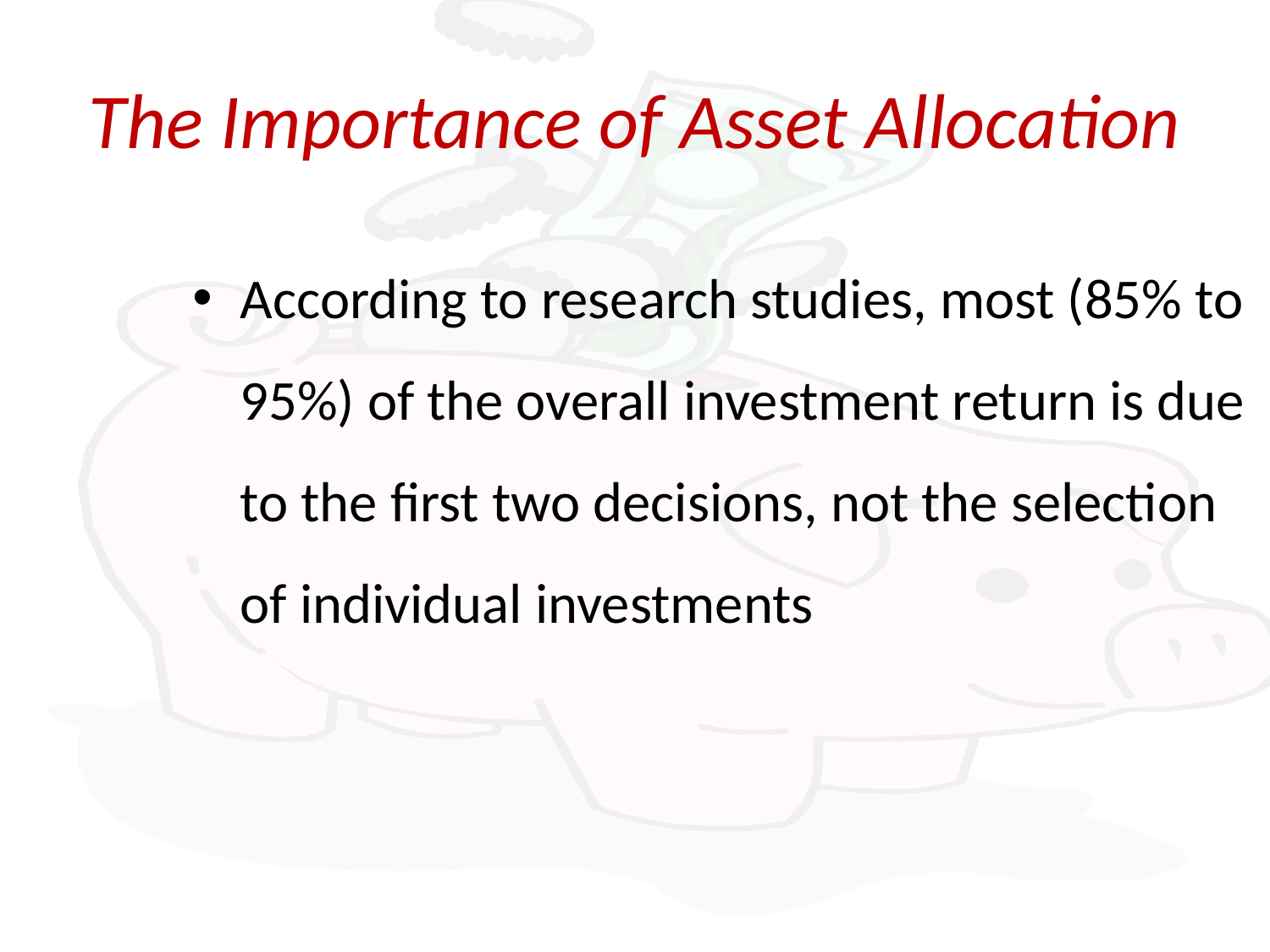

# The Importance of Asset Allocation
According to research studies, most (85% to 95%) of the overall investment return is due to the first two decisions, not the selection of individual investments